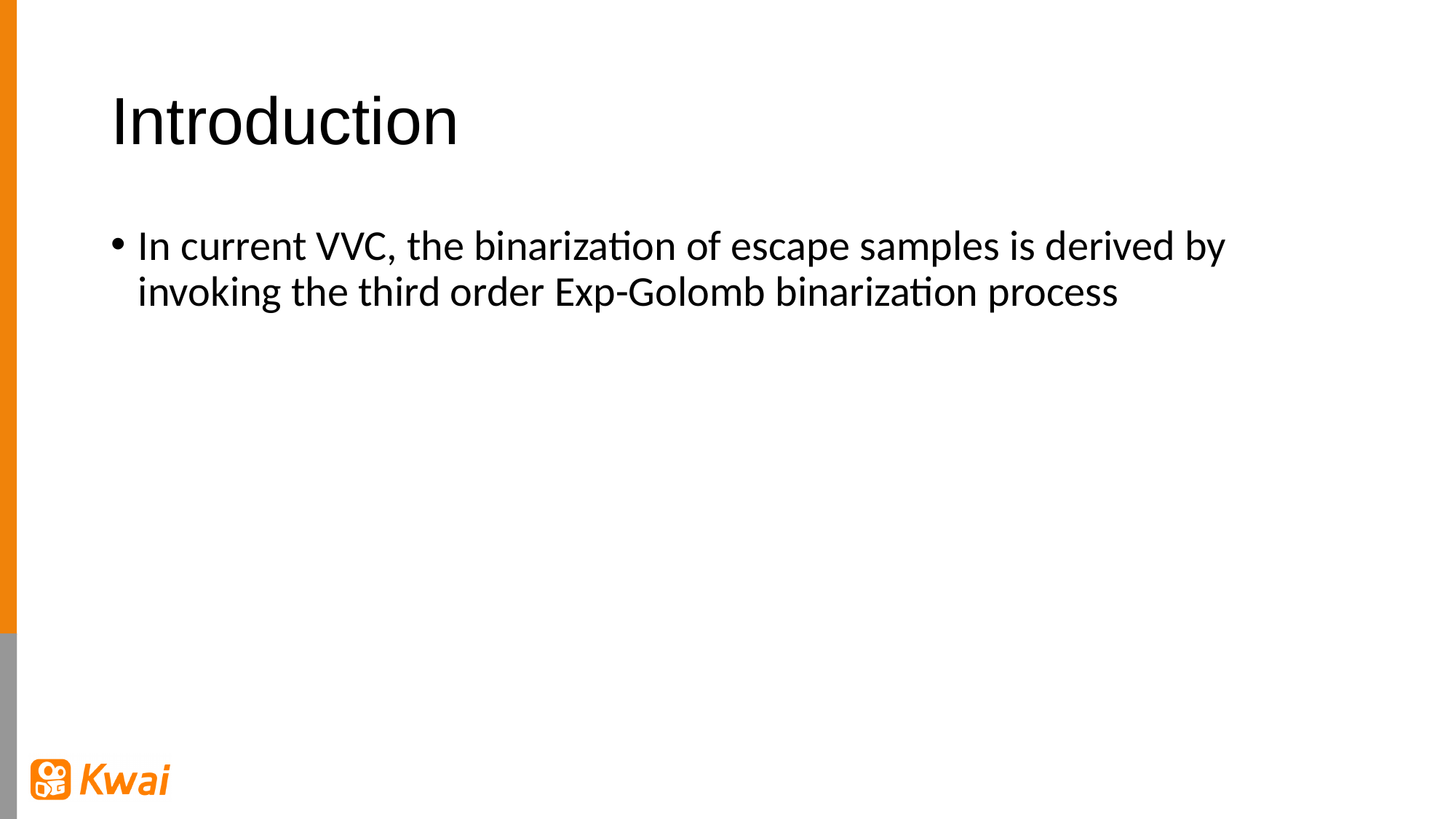

# Introduction
In current VVC, the binarization of escape samples is derived by invoking the third order Exp-Golomb binarization process